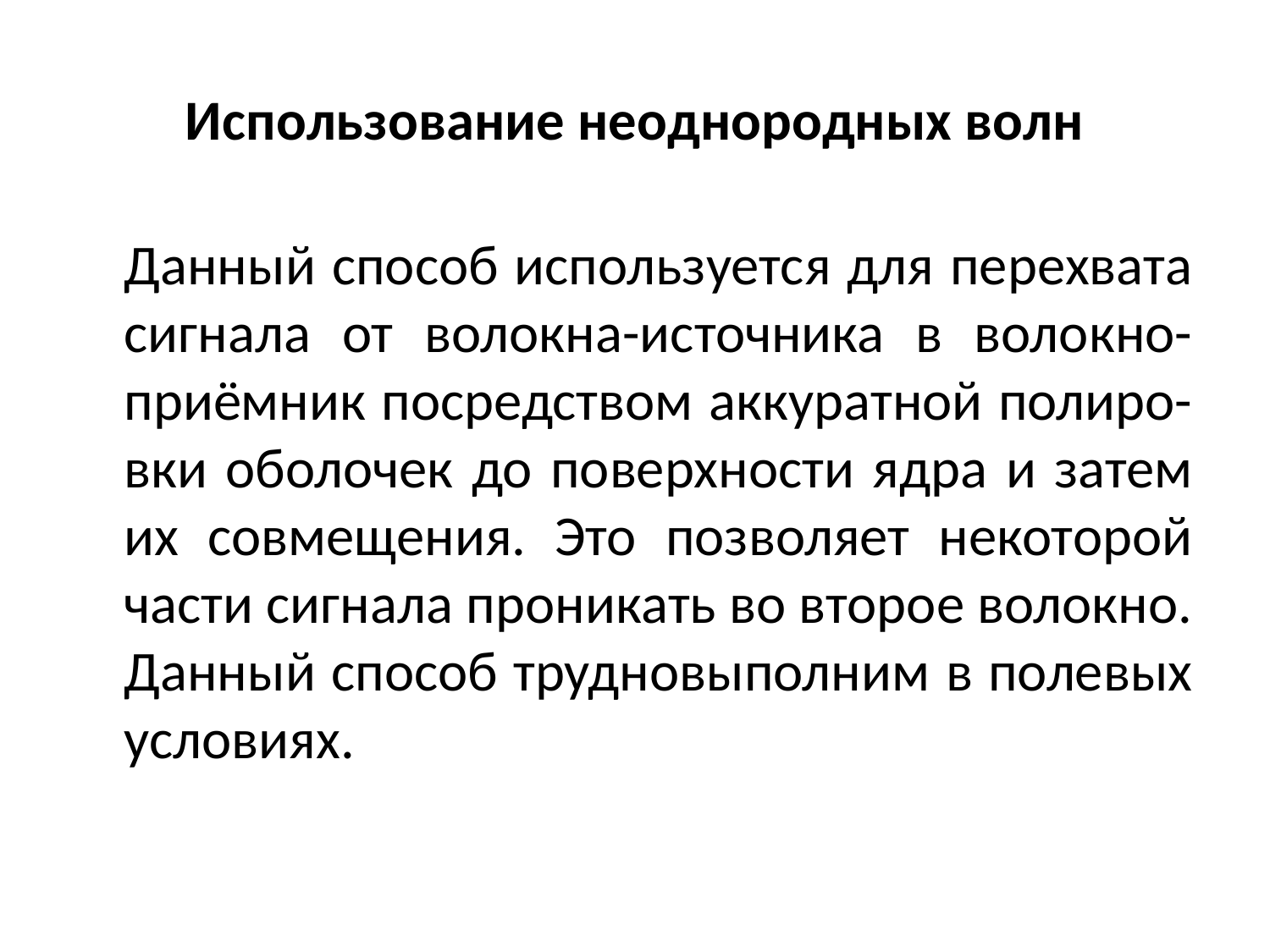

# Использование неоднородных волн
	Данный способ используется для перехвата сигнала от волокна-источника в волокно-приёмник посредством аккуратной полиро- вки оболочек до поверхности ядра и затем их совмещения. Это позволяет некоторой части сигнала проникать во второе волокно. Данный способ трудновыполним в полевых условиях.